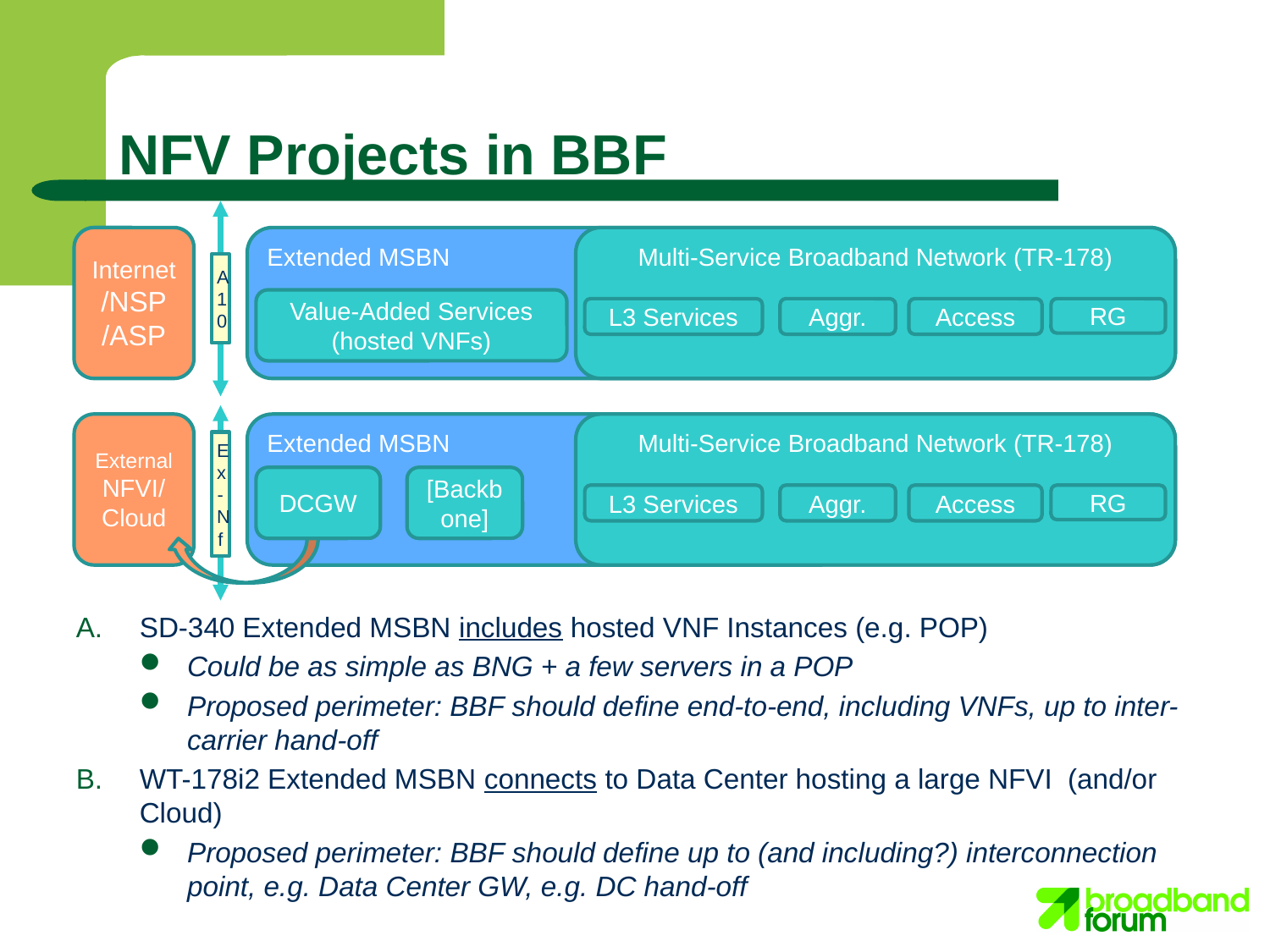

# NFV Projects in BBF
Internet
/NSP
/ASP
Extended MSBN
Multi-Service Broadband Network (TR-178)
A10
Value-Added Services (hosted VNFs)
L3 Services
Aggr.
Access
RG
External NFVI/
Cloud
Extended MSBN
Multi-Service Broadband Network (TR-178)
Ex-Nf
DCGW
[Backbone]
L3 Services
Aggr.
Access
RG

SD-340 Extended MSBN includes hosted VNF Instances (e.g. POP)
Could be as simple as BNG + a few servers in a POP
Proposed perimeter: BBF should define end-to-end, including VNFs, up to inter-carrier hand-off
WT-178i2 Extended MSBN connects to Data Center hosting a large NFVI  (and/or Cloud)
Proposed perimeter: BBF should define up to (and including?) interconnection point, e.g. Data Center GW, e.g. DC hand-off
9